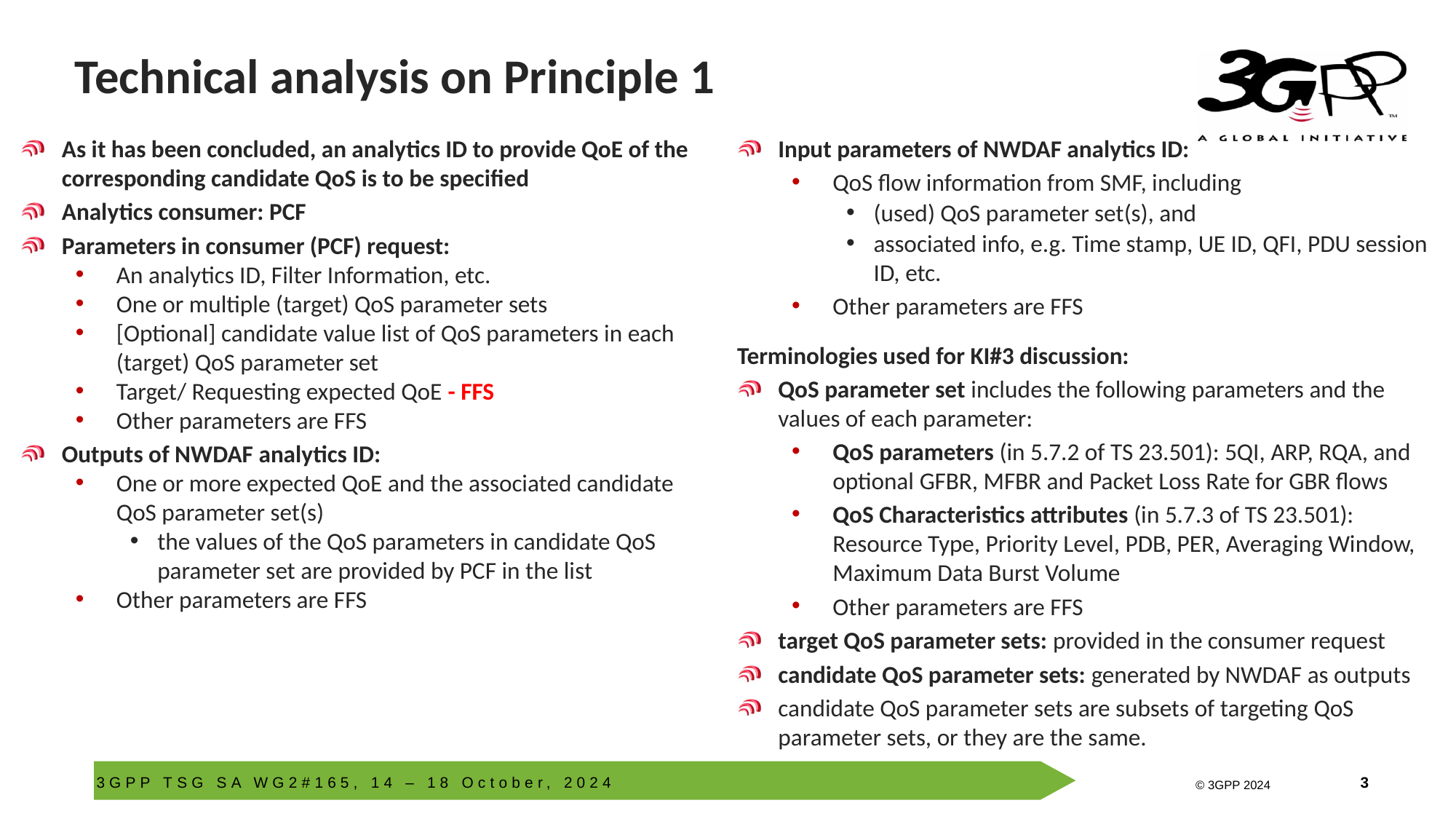

# Technical analysis on Principle 1
As it has been concluded, an analytics ID to provide QoE of the corresponding candidate QoS is to be specified
Analytics consumer: PCF
Parameters in consumer (PCF) request:
An analytics ID, Filter Information, etc.
One or multiple (target) QoS parameter sets
[Optional] candidate value list of QoS parameters in each (target) QoS parameter set
Target/ Requesting expected QoE - FFS
Other parameters are FFS
Outputs of NWDAF analytics ID:
One or more expected QoE and the associated candidate QoS parameter set(s)
the values of the QoS parameters in candidate QoS parameter set are provided by PCF in the list
Other parameters are FFS

Input parameters of NWDAF analytics ID:
QoS flow information from SMF, including
(used) QoS parameter set(s), and
associated info, e.g. Time stamp, UE ID, QFI, PDU session ID, etc.
Other parameters are FFS

Terminologies used for KI#3 discussion:
QoS parameter set includes the following parameters and the values of each parameter:
QoS parameters (in 5.7.2 of TS 23.501): 5QI, ARP, RQA, and optional GFBR, MFBR and Packet Loss Rate for GBR flows
QoS Characteristics attributes (in 5.7.3 of TS 23.501): Resource Type, Priority Level, PDB, PER, Averaging Window, Maximum Data Burst Volume
Other parameters are FFS
target QoS parameter sets: provided in the consumer request
candidate QoS parameter sets: generated by NWDAF as outputs
candidate QoS parameter sets are subsets of targeting QoS parameter sets, or they are the same.